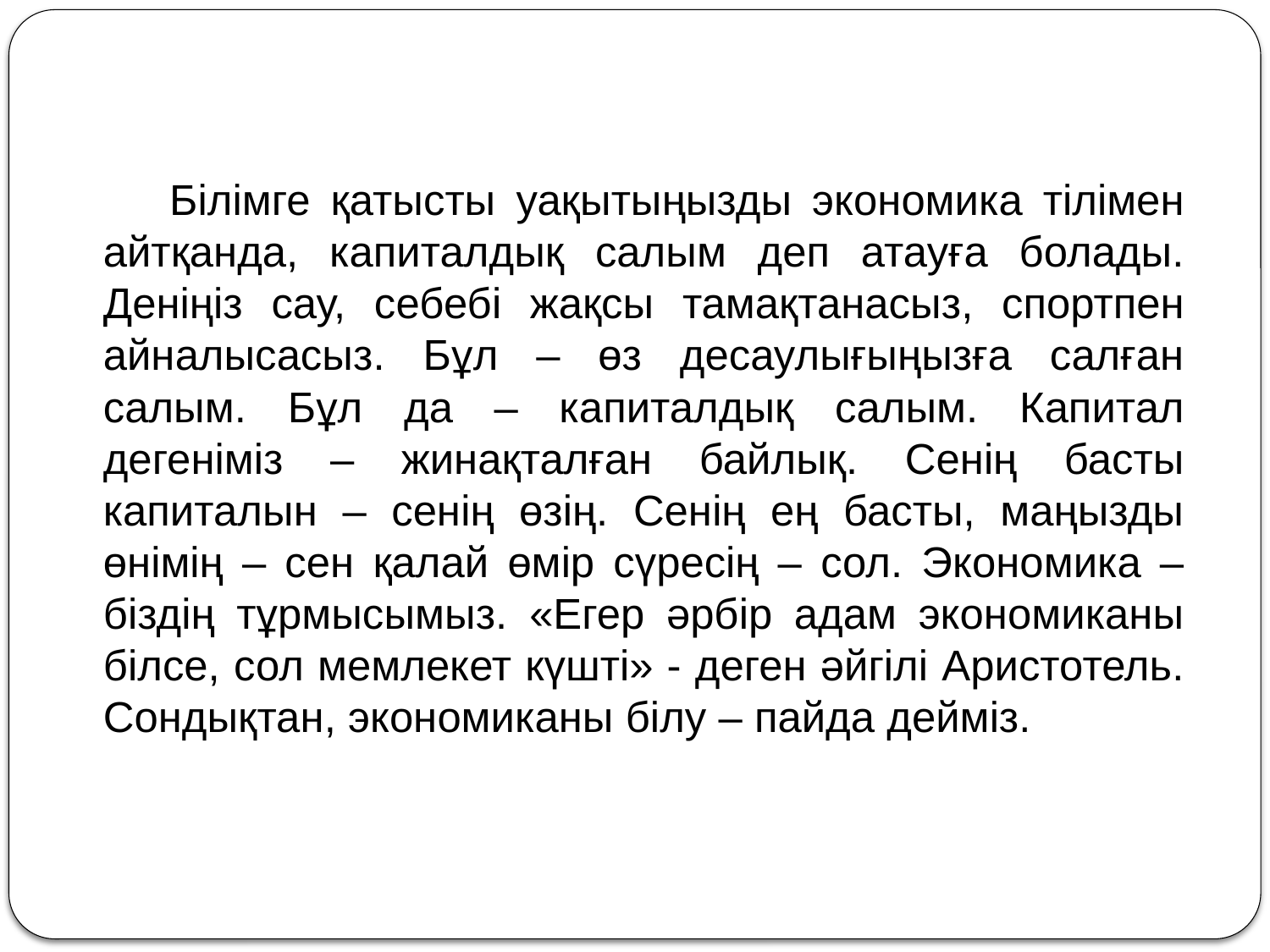

Білімге қатысты уақытыңызды экономика тілімен айтқанда, капиталдық салым деп атауға болады. Деніңіз сау, себебі жақсы тамақтанасыз, спортпен айналысасыз. Бұл – өз десаулығыңызға салған салым. Бұл да – капиталдық салым. Капитал дегеніміз – жинақталған байлық. Сенің басты капиталын – сенің өзің. Сенің ең басты, маңызды өнімің – сен қалай өмір сүресің – сол. Экономика – біздің тұрмысымыз. «Егер әрбір адам экономиканы білсе, сол мемлекет күшті» - деген әйгілі Аристотель. Сондықтан, экономиканы білу – пайда дейміз.